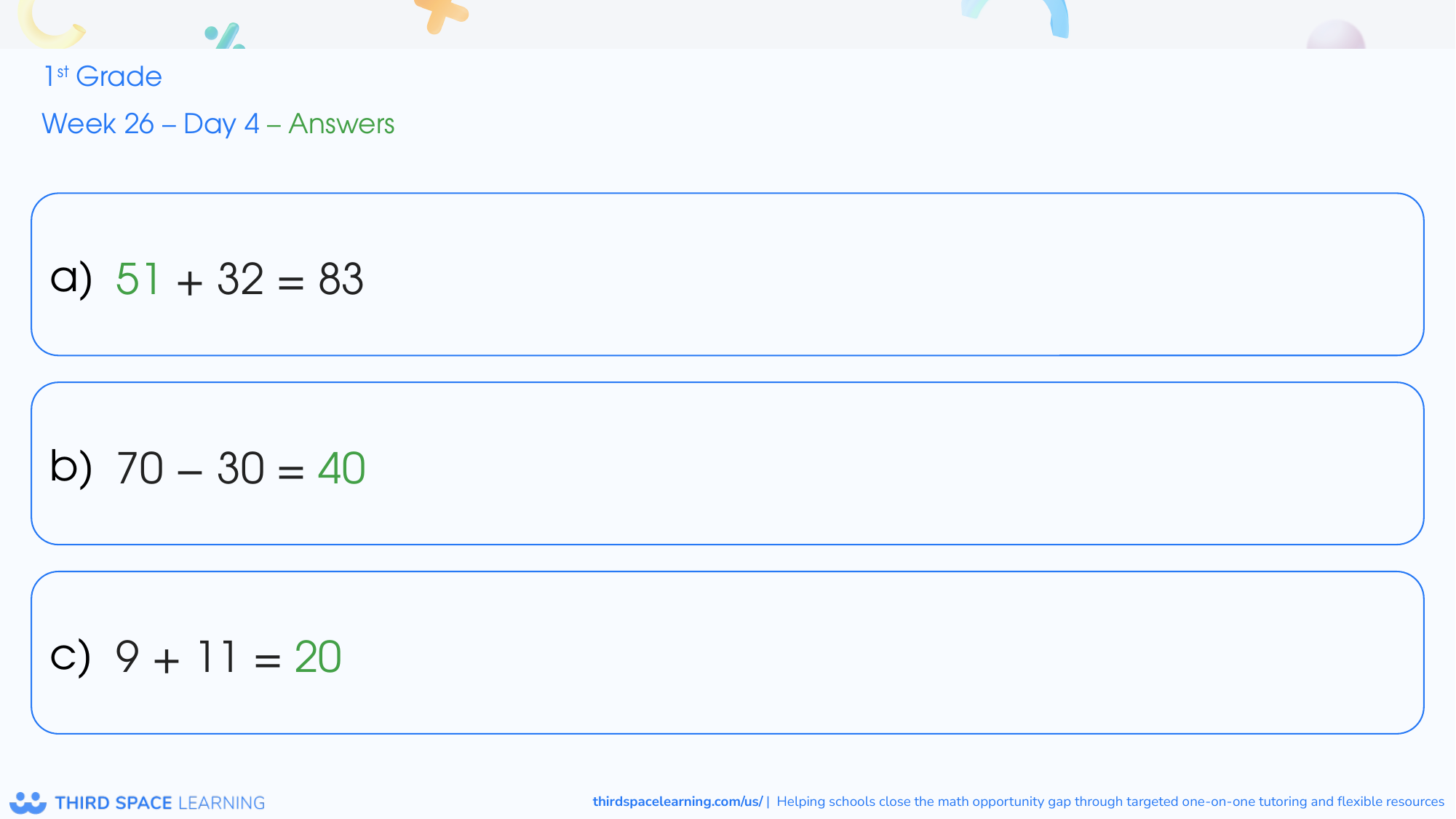

1st Grade
Week 26 – Day 4 – Answers
51 + 32 = 83
70 − 30 = 40
9 + 11 = 20